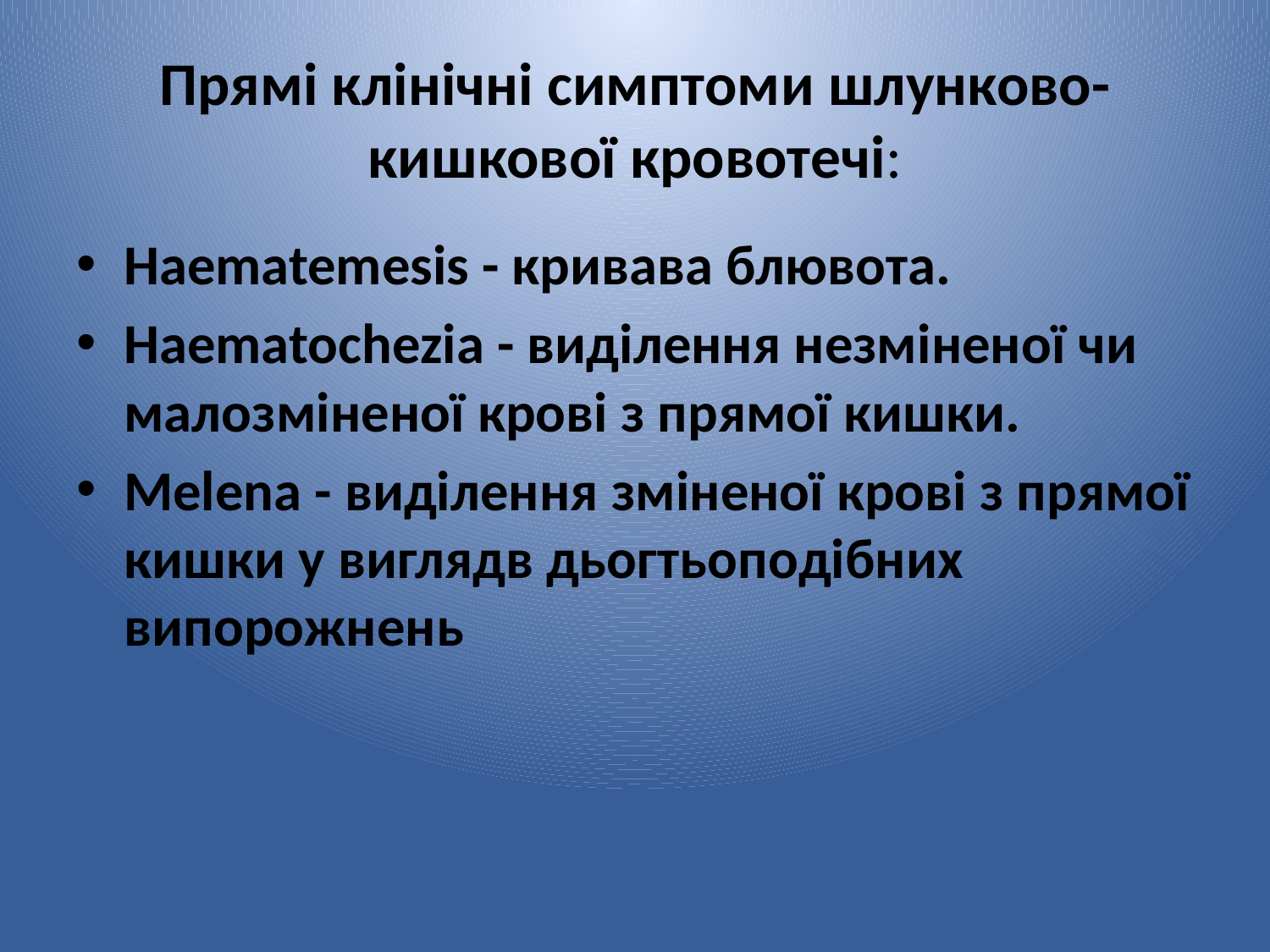

# Прямі клінічні симптоми шлунково-кишкової кровотечі:
Haematemesіs - кривава блювота.
Haematochezіa - виділення незміненої чи малозміненої крові з прямої кишки.
Melena - виділення зміненої крові з прямої кишки у виглядв дьогтьоподібних випорожнень